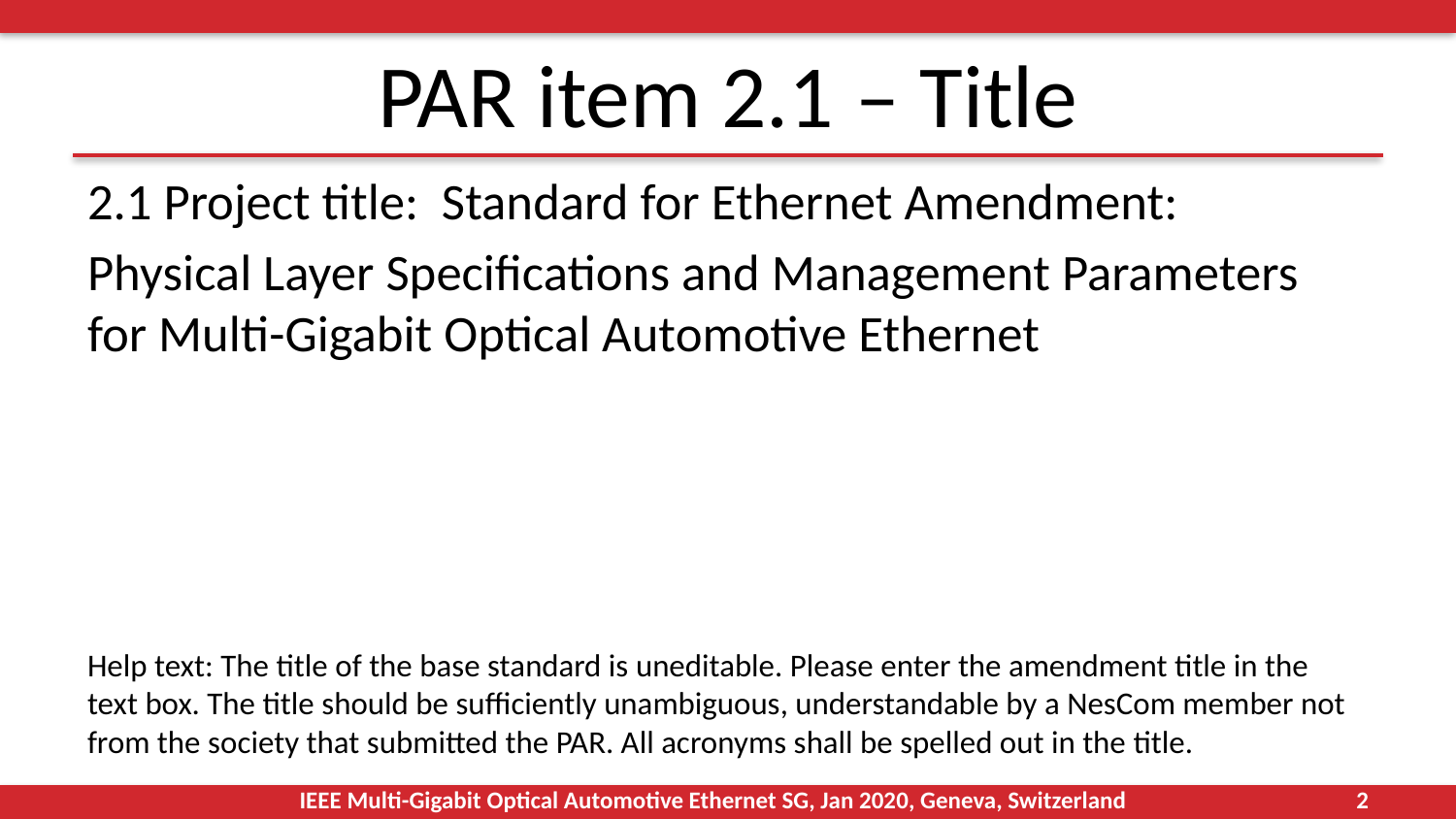

# PAR item 2.1 – Title
2.1 Project title:  Standard for Ethernet Amendment:
Physical Layer Specifications and Management Parameters for Multi-Gigabit Optical Automotive Ethernet

Help text: The title of the base standard is uneditable. Please enter the amendment title in the text box. The title should be sufficiently unambiguous, understandable by a NesCom member not from the society that submitted the PAR. All acronyms shall be spelled out in the title.
IEEE Multi-Gigabit Optical Automotive Ethernet SG, Jan 2020, Geneva, Switzerland
2